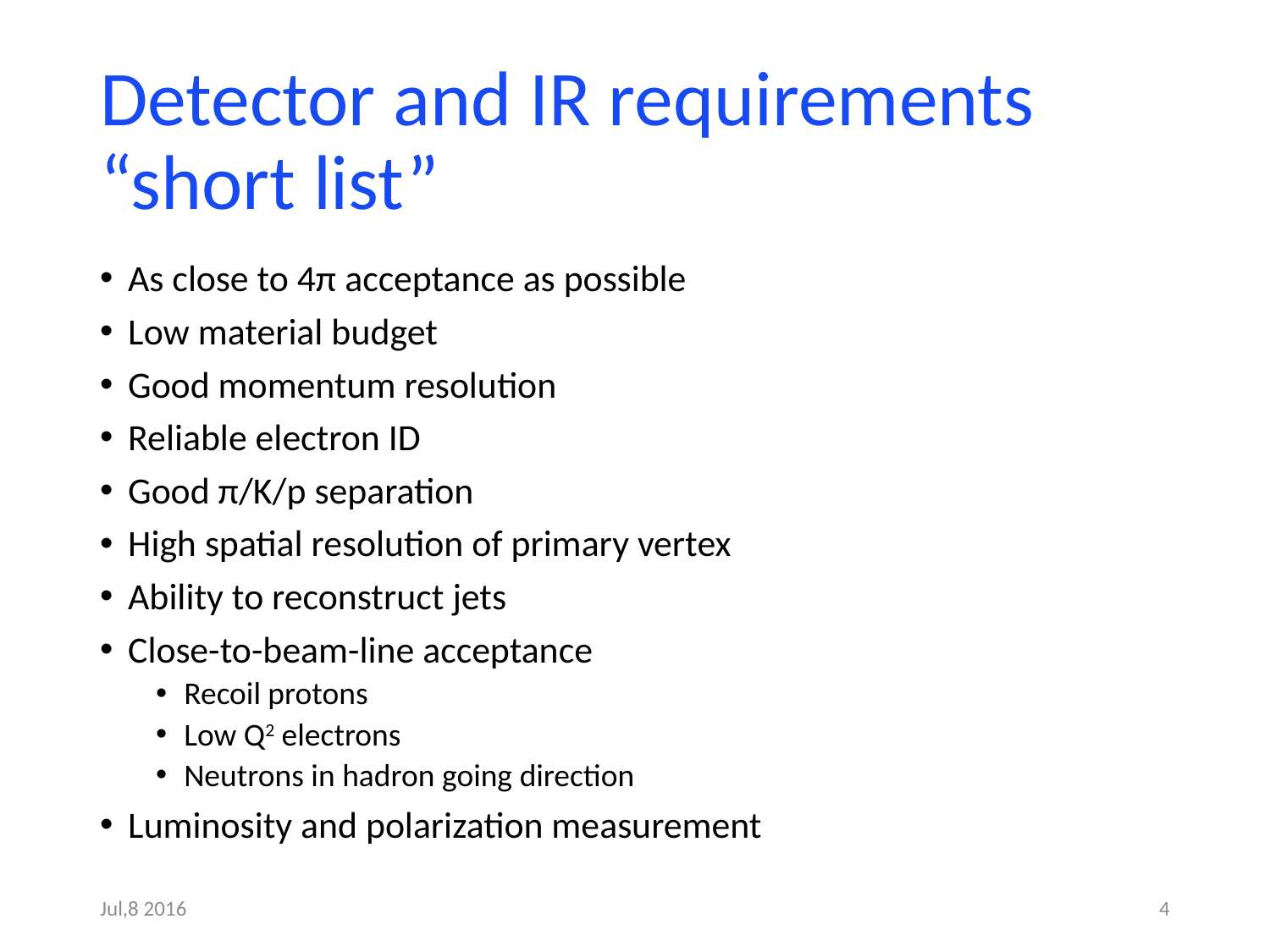

# Detector and IR requirements “short list”
As close to 4π acceptance as possible
Low material budget
Good momentum resolution
Reliable electron ID
Good π/K/p separation
High spatial resolution of primary vertex
Ability to reconstruct jets
Close-to-beam-line acceptance
Recoil protons
Low Q2 electrons
Neutrons in hadron going direction
Luminosity and polarization measurement
Jul,8 2016
4